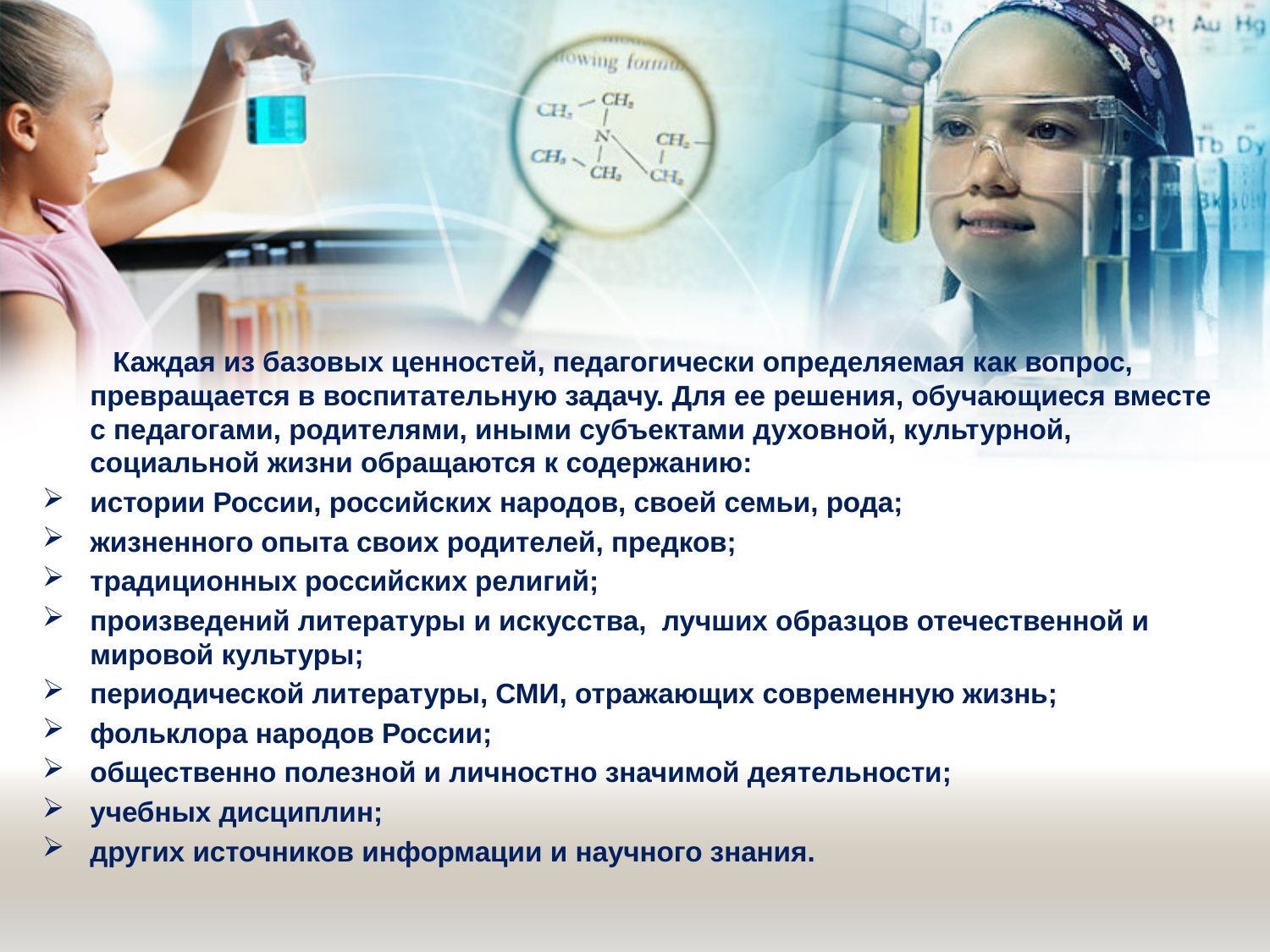

Каждая из базовых ценностей, педагогически определяемая как вопрос, превращается в воспитательную задачу. Для ее решения, обучающиеся вместе с педагогами, родителями, иными субъектами духовной, культурной, социальной жизни обращаются к содержанию:
истории России, российских народов, своей семьи, рода;
жизненного опыта своих родителей, предков;
традиционных российских религий;
произведений литературы и искусства,  лучших образцов отечественной и мировой культуры;
периодической литературы, СМИ, отражающих современную жизнь;
фольклора народов России;
общественно полезной и личностно значимой деятельности;
учебных дисциплин;
других источников информации и научного знания.